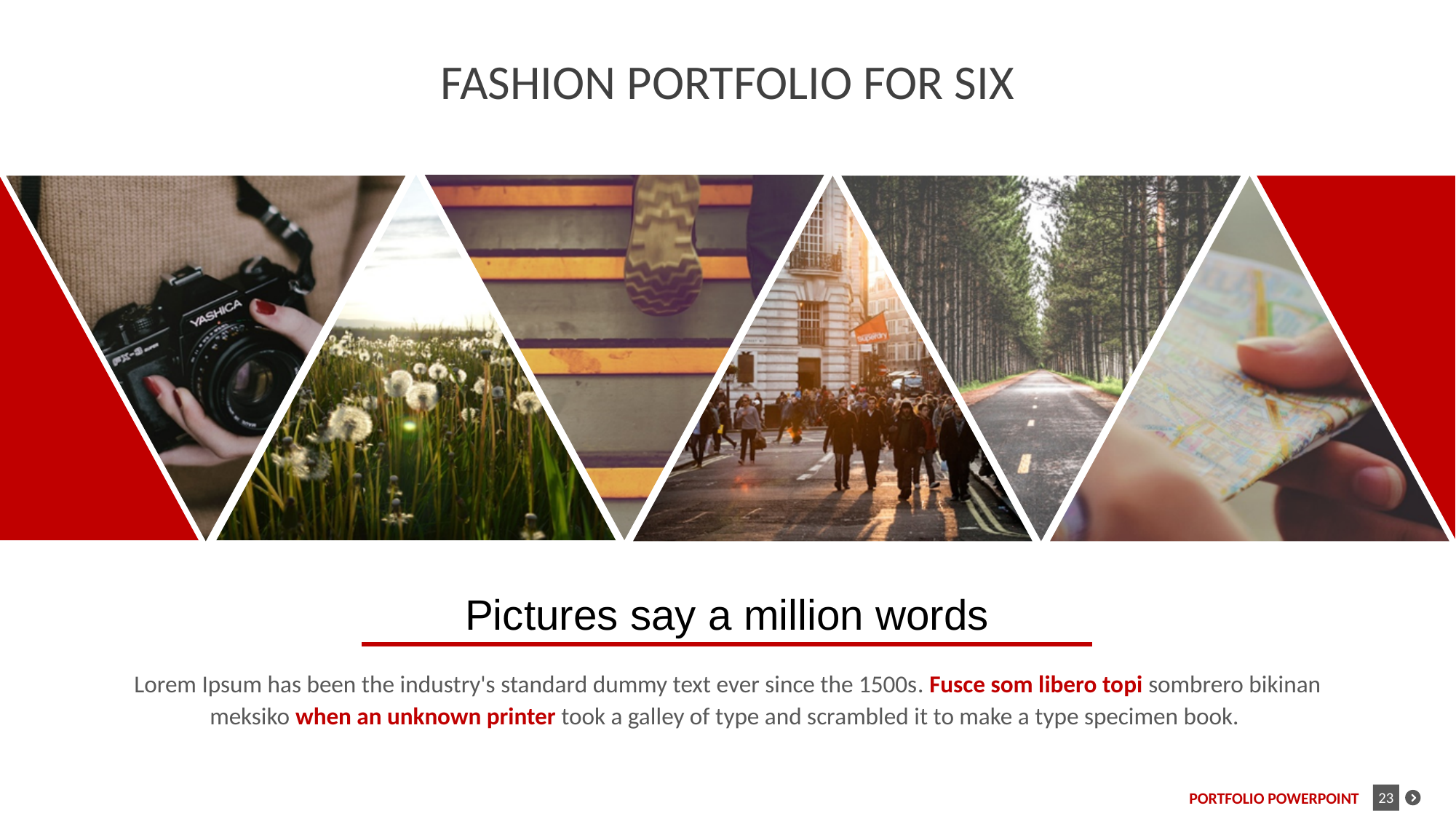

FASHION PORTFOLIO FOR SIX

Pictures say a million words
Lorem Ipsum has been the industry's standard dummy text ever since the 1500s. Fusce som libero topi sombrero bikinan meksiko when an unknown printer took a galley of type and scrambled it to make a type specimen book.
23

PORTFOLIO POWERPOINT